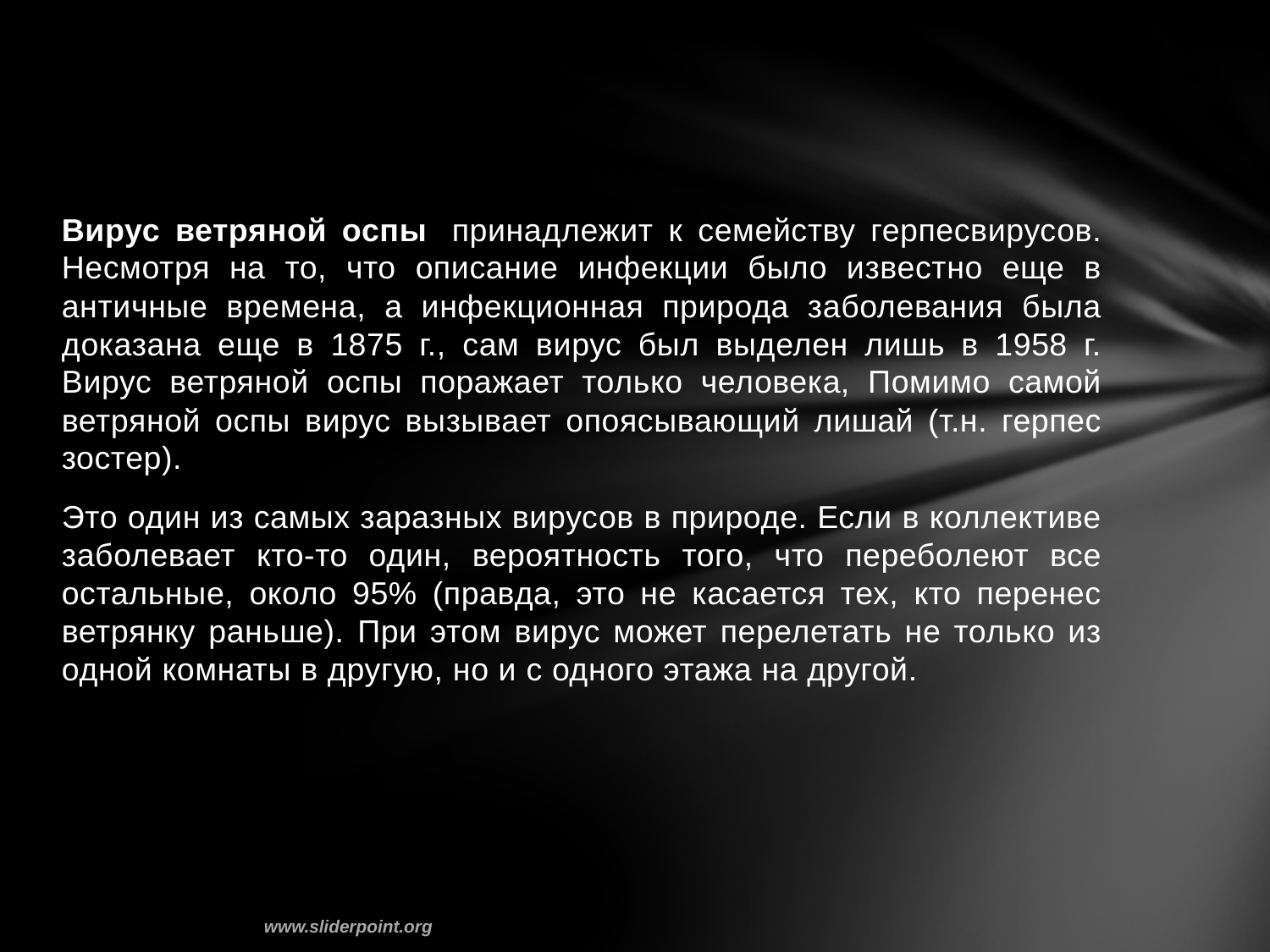

#
Вирус ветряной оспы  принадлежит к семейству герпесвирусов. Несмотря на то, что описание инфекции было известно еще в античные времена, а инфекционная природа заболевания была доказана еще в 1875 г., сам вирус был выделен лишь в 1958 г. Вирус ветряной оспы поражает только человека, Помимо самой ветряной оспы вирус вызывает опоясывающий лишай (т.н. герпес зостер).
Это один из самых заразных вирусов в природе. Если в коллективе заболевает кто-то один, вероятность того, что переболеют все остальные, около 95% (правда, это не касается тех, кто перенес ветрянку раньше). При этом вирус может перелетать не только из одной комнаты в другую, но и с одного этажа на другой.

www.sliderpoint.org